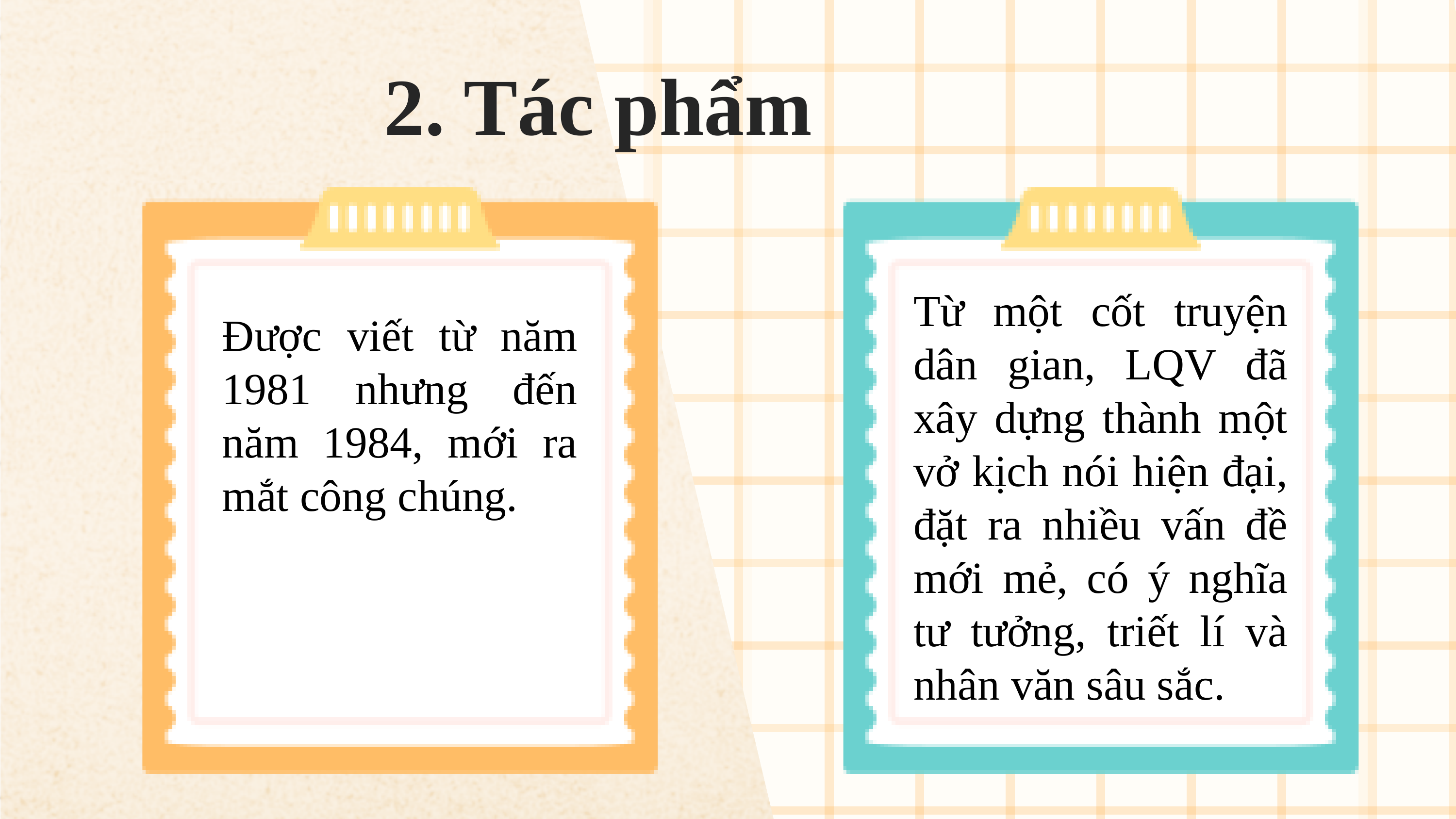

2. Tác phẩm

Từ một cốt truyện dân gian, LQV đã xây dựng thành một vở kịch nói hiện đại, đặt ra nhiều vấn đề mới mẻ, có ý nghĩa tư tưởng, triết lí và nhân văn sâu sắc.
Được viết từ năm 1981 nhưng đến năm 1984, mới ra mắt công chúng.